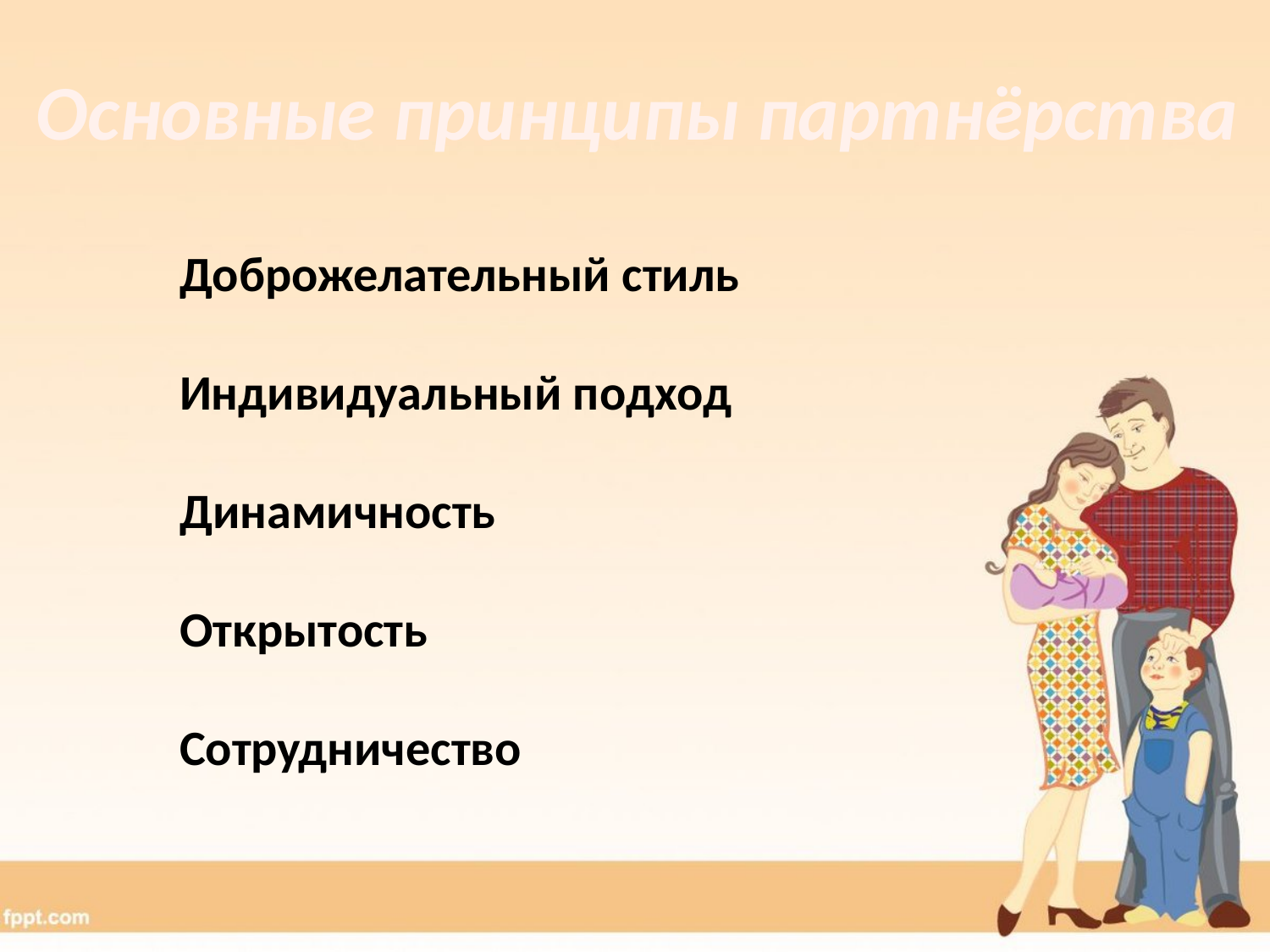

Основные принципы партнёрства
Доброжелательный стиль

Индивидуальный подход

Динамичность

Открытость

Сотрудничество